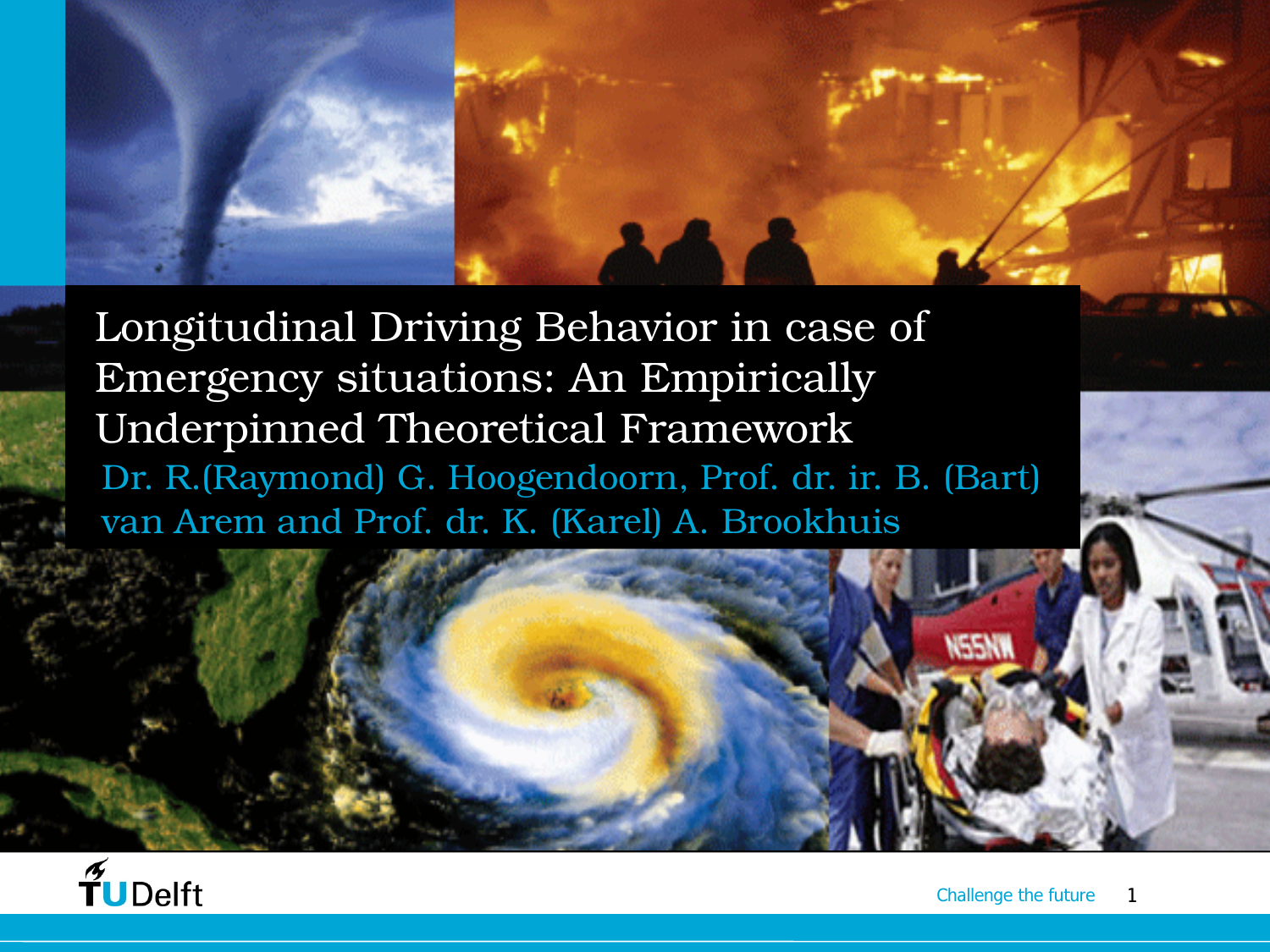

# Longitudinal Driving Behavior in case of Emergency situations: An Empirically Underpinned Theoretical Framework
Dr. R.(Raymond) G. Hoogendoorn, Prof. dr. ir. B. (Bart) van Arem and Prof. dr. K. (Karel) A. Brookhuis